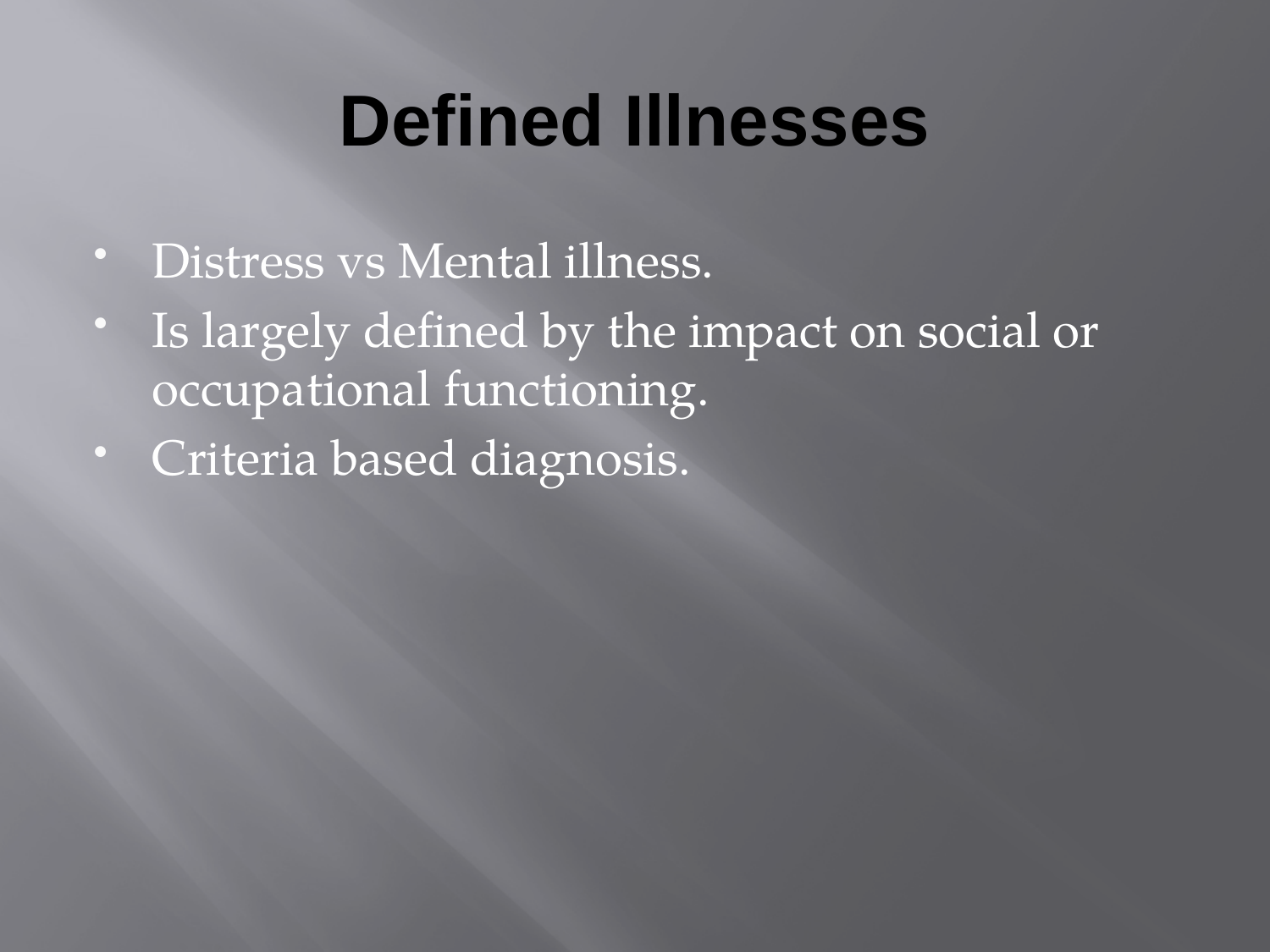

# Defined Illnesses
Distress vs Mental illness.
Is largely defined by the impact on social or occupational functioning.
Criteria based diagnosis.